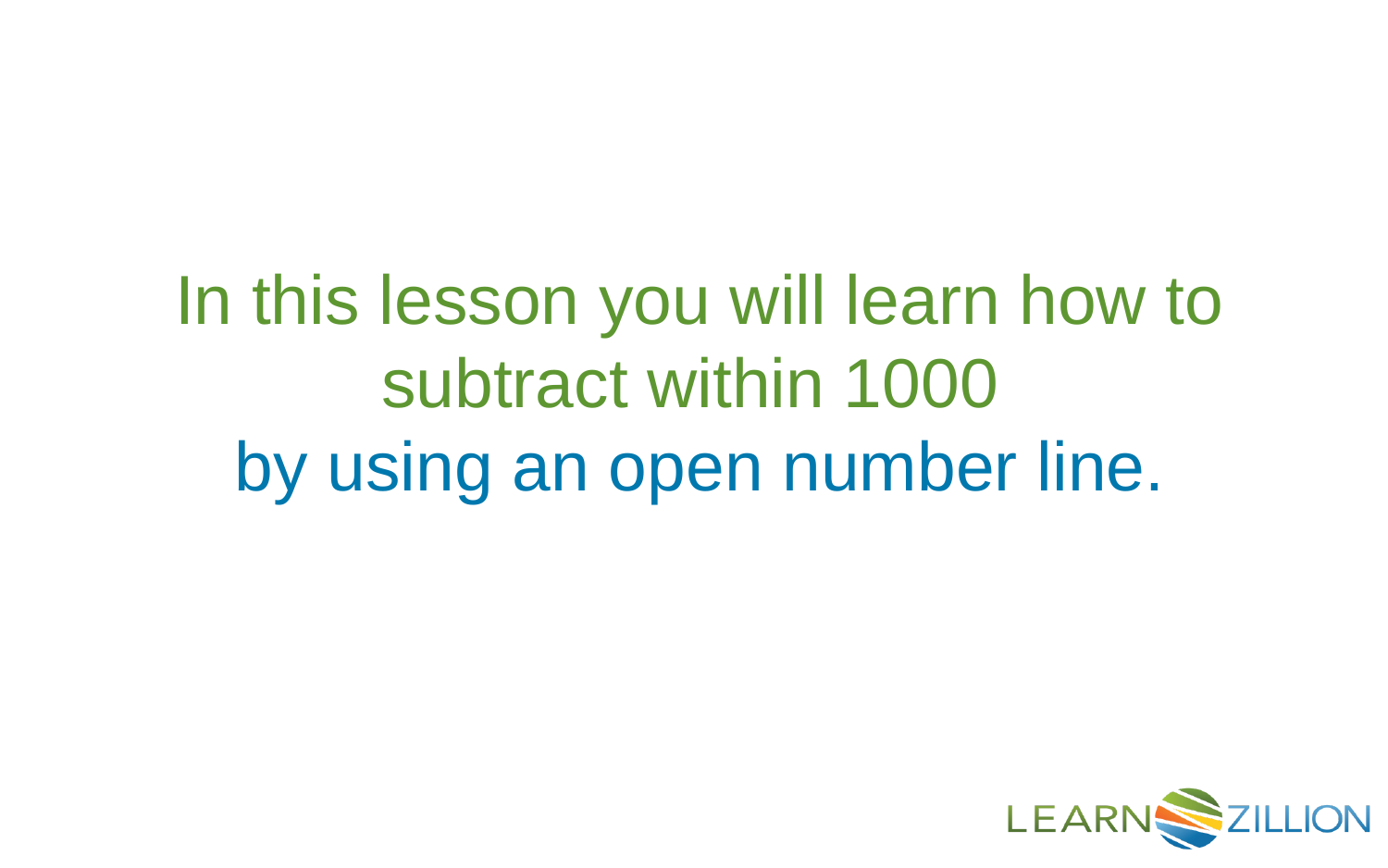

In this lesson you will learn how to subtract within 1000
by using an open number line.